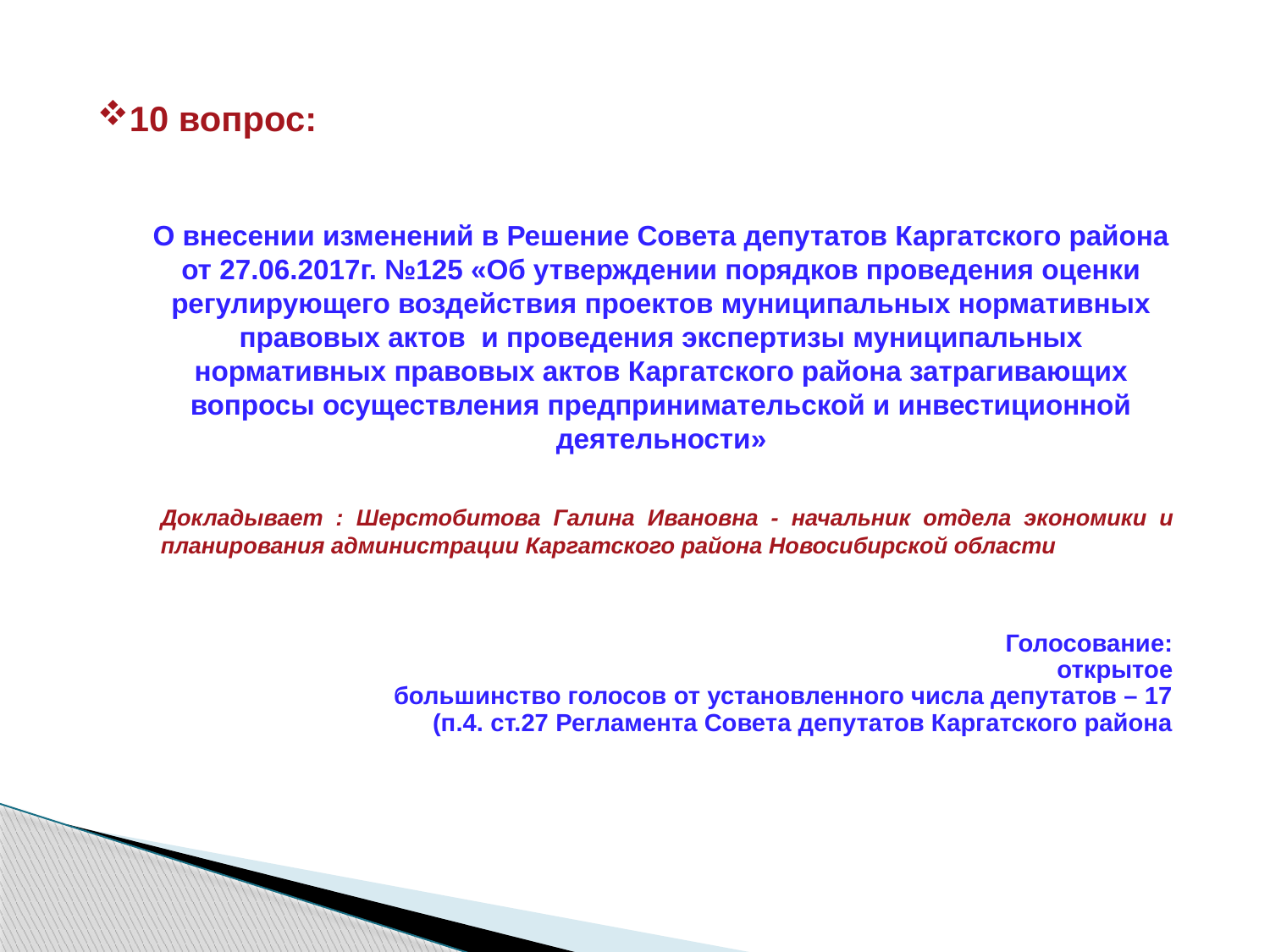

10 вопрос:
О внесении изменений в Решение Совета депутатов Каргатского района от 27.06.2017г. №125 «Об утверждении порядков проведения оценки регулирующего воздействия проектов муниципальных нормативных правовых актов  и проведения экспертизы муниципальных нормативных правовых актов Каргатского района затрагивающих вопросы осуществления предпринимательской и инвестиционной деятельности»
Докладывает : Шерстобитова Галина Ивановна - начальник отдела экономики и планирования администрации Каргатского района Новосибирской области
Голосование:
открытое
большинство голосов от установленного числа депутатов – 17
(п.4. ст.27 Регламента Совета депутатов Каргатского района